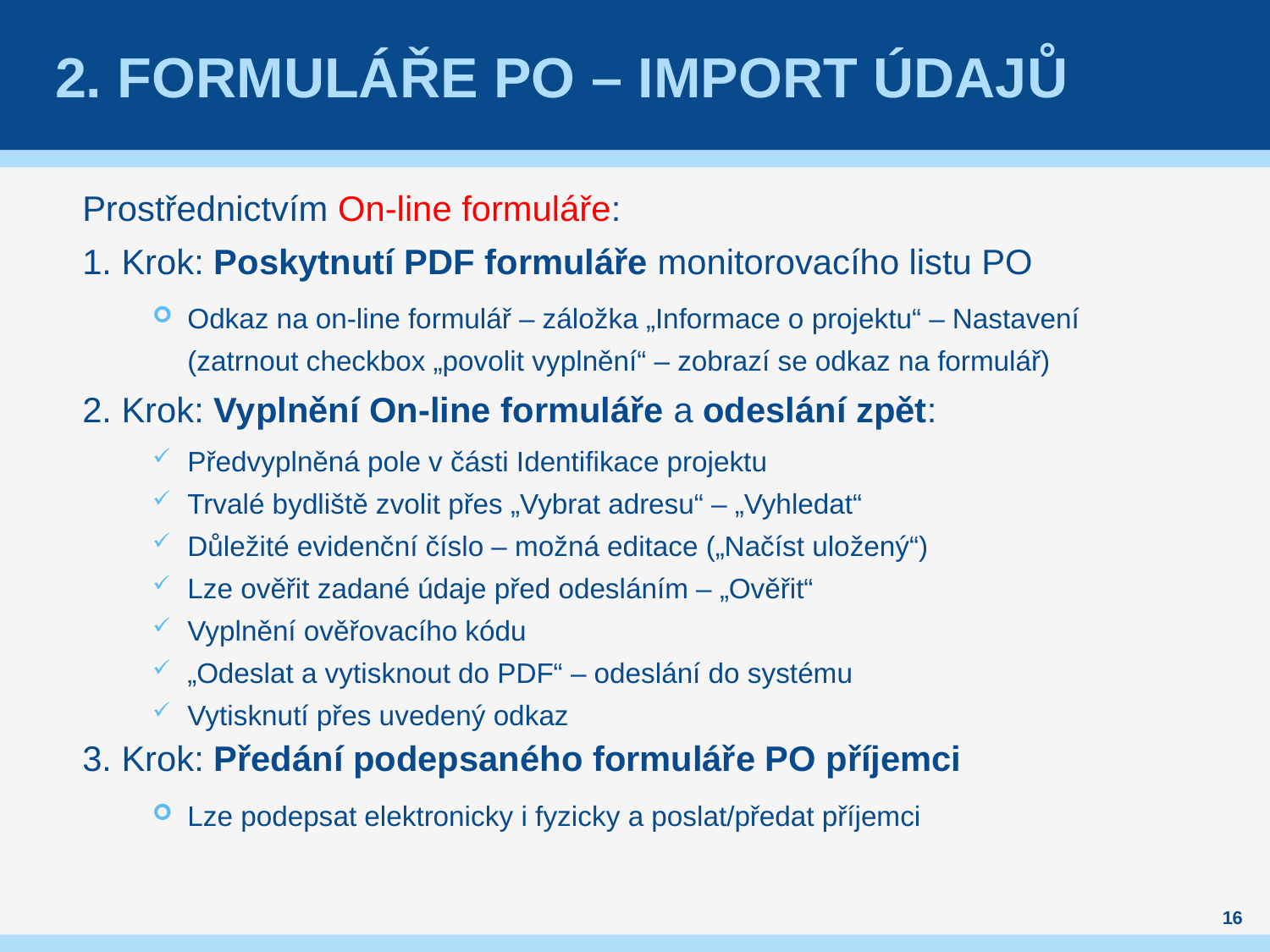

# 2. FORMULÁŘE PO – import údajů
Prostřednictvím On-line formuláře:
1. Krok: Poskytnutí PDF formuláře monitorovacího listu PO
Odkaz na on-line formulář – záložka „Informace o projektu“ – Nastavení  (zatrnout checkbox „povolit vyplnění“ – zobrazí se odkaz na formulář)
2. Krok: Vyplnění On-line formuláře a odeslání zpět:
Předvyplněná pole v části Identifikace projektu
Trvalé bydliště zvolit přes „Vybrat adresu“ – „Vyhledat“
Důležité evidenční číslo – možná editace („Načíst uložený“)
Lze ověřit zadané údaje před odesláním – „Ověřit“
Vyplnění ověřovacího kódu
„Odeslat a vytisknout do PDF“ – odeslání do systému
Vytisknutí přes uvedený odkaz
3. Krok: Předání podepsaného formuláře PO příjemci
Lze podepsat elektronicky i fyzicky a poslat/předat příjemci

16